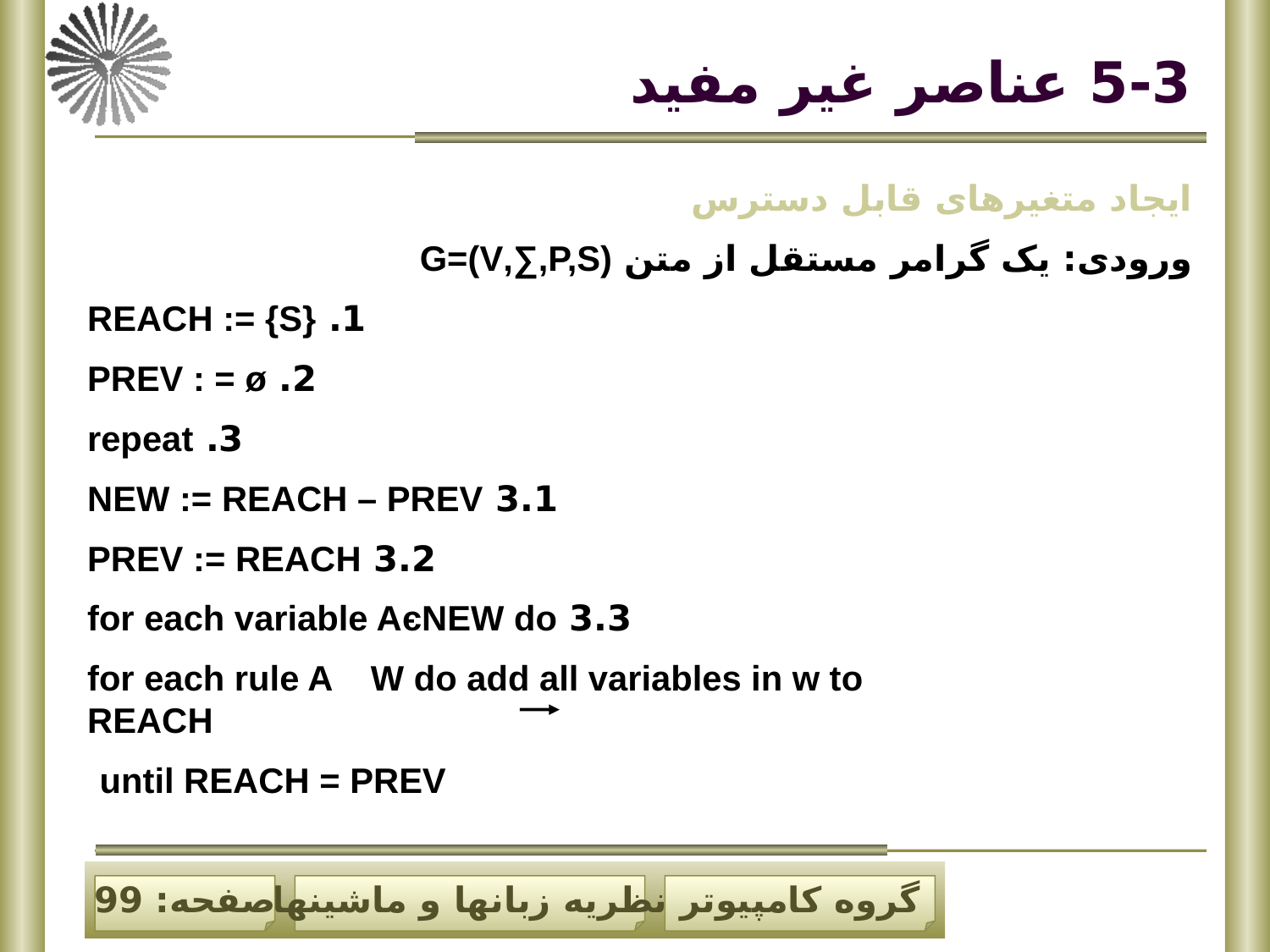

# 5-3 عناصر غیر مفید
ایجاد متغیرهای قابل دسترس
ورودی: یک گرامر مستقل از متن G=(V,∑,P,S)
1. REACH := {S}
2. PREV : = ø
3. repeat
        3.1 NEW := REACH – PREV
        3.2 PREV := REACH
        3.3 for each variable AєNEW do
                   for each rule A    W do add all variables in w to REACH
until REACH = PREV